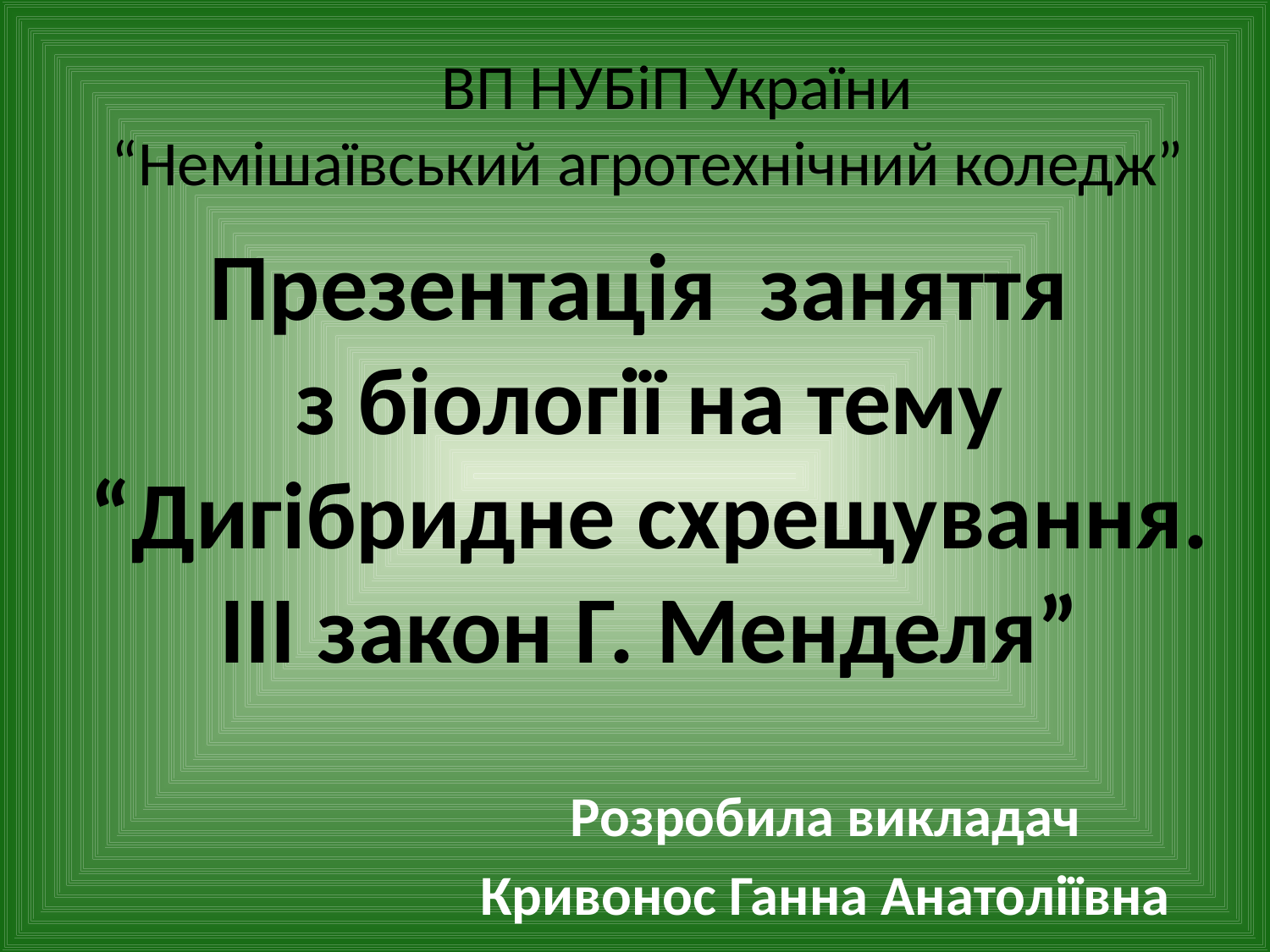

# Презентація  заняття з біології на тему “Дигібридне схрещування. ІІІ закон Г. Менделя”
ВП НУБіП України
“Немішаївський агротехнічний коледж”
Розробила викладач
Кривонос Ганна Анатоліївна